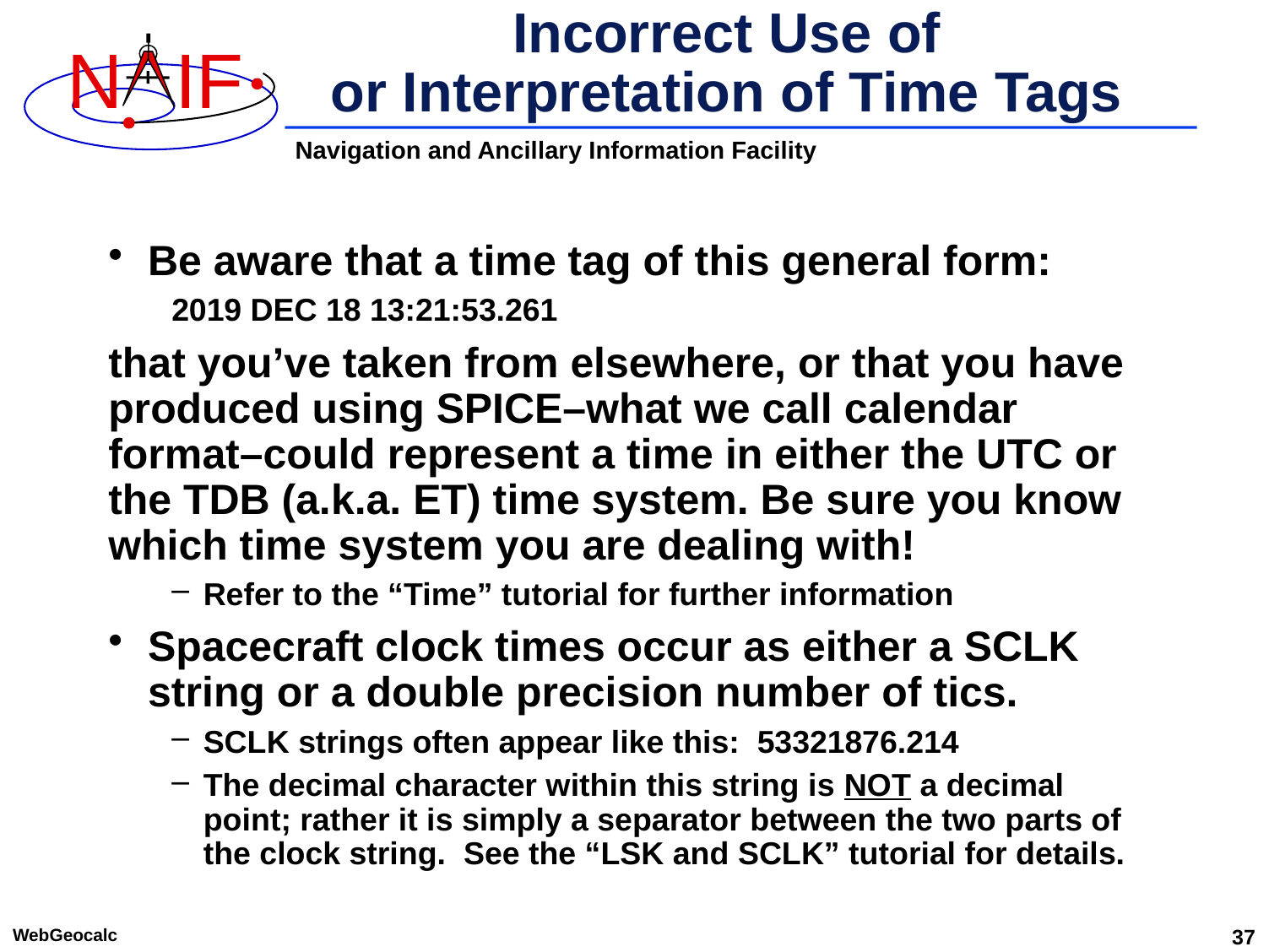

# Incorrect Use of or Interpretation of Time Tags
Be aware that a time tag of this general form:
2019 DEC 18 13:21:53.261
that you’ve taken from elsewhere, or that you have produced using SPICE–what we call calendar format–could represent a time in either the UTC or the TDB (a.k.a. ET) time system. Be sure you know which time system you are dealing with!
Refer to the “Time” tutorial for further information
Spacecraft clock times occur as either a SCLK string or a double precision number of tics.
SCLK strings often appear like this:  53321876.214
The decimal character within this string is NOT a decimal point; rather it is simply a separator between the two parts of the clock string.  See the “LSK and SCLK” tutorial for details.
WebGeocalc
37